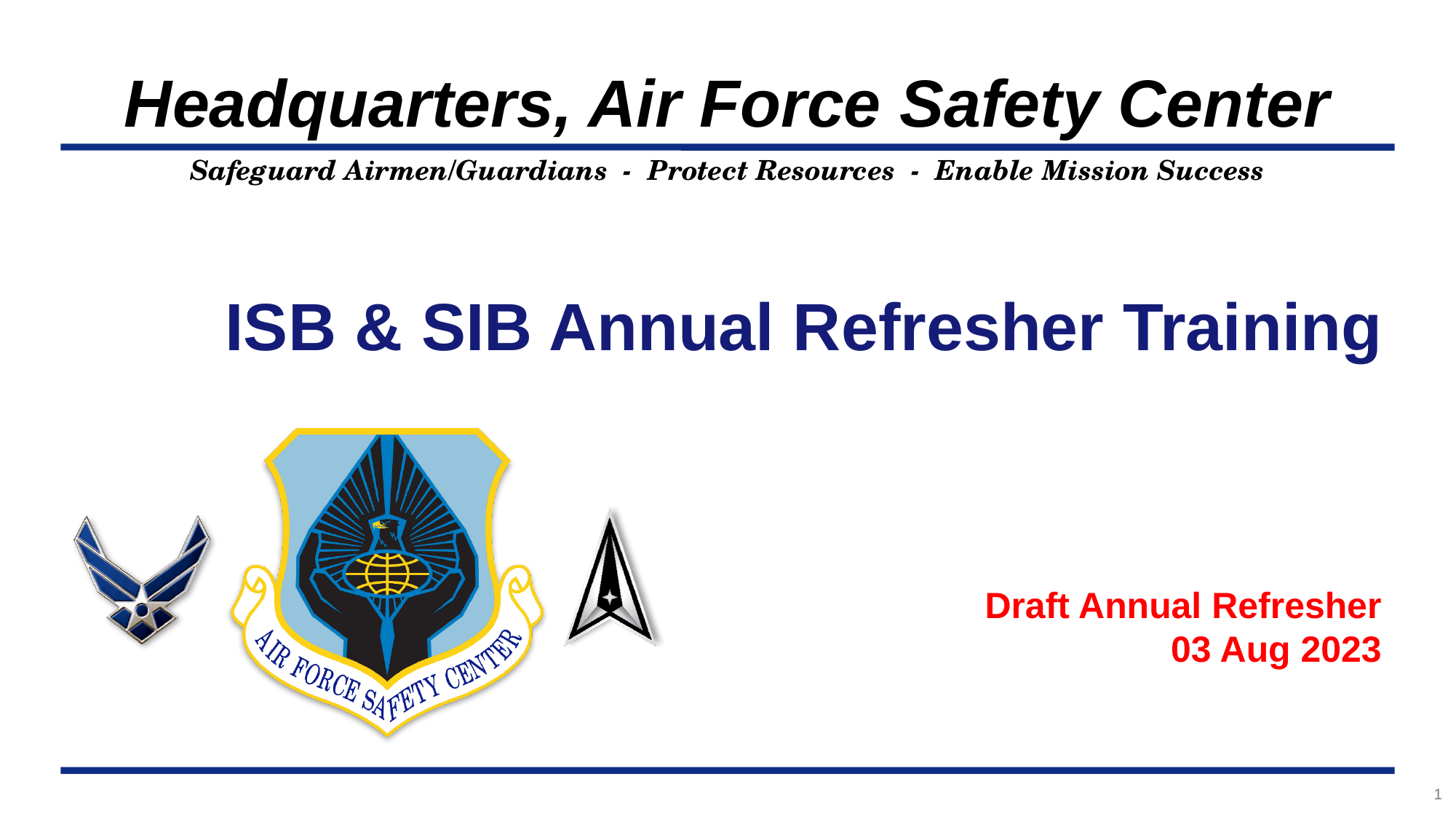

# ISB & SIB Annual Refresher Training
Draft Annual Refresher
03 Aug 2023
1